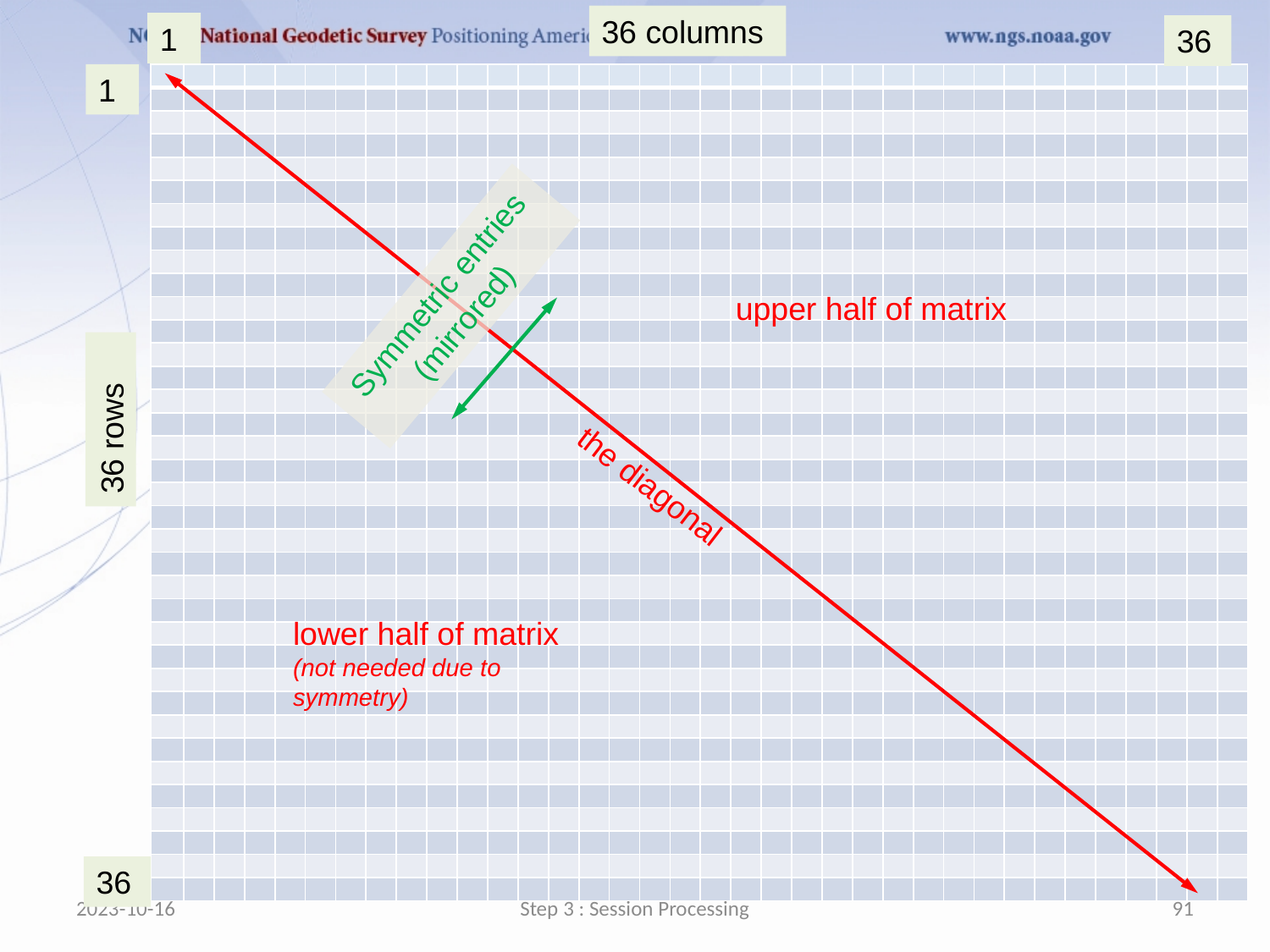

36 columns
1
36
1
|  |  |  |  |  |  |  |  |  |  |  |  |  |  |  |  |  |  |  |  |  |  |  |  |  |  |  |  |  |  |  |  |  |  |  |  |
| --- | --- | --- | --- | --- | --- | --- | --- | --- | --- | --- | --- | --- | --- | --- | --- | --- | --- | --- | --- | --- | --- | --- | --- | --- | --- | --- | --- | --- | --- | --- | --- | --- | --- | --- | --- |
|  |  |  |  |  |  |  |  |  |  |  |  |  |  |  |  |  |  |  |  |  |  |  |  |  |  |  |  |  |  |  |  |  |  |  |  |
|  |  |  |  |  |  |  |  |  |  |  |  |  |  |  |  |  |  |  |  |  |  |  |  |  |  |  |  |  |  |  |  |  |  |  |  |
|  |  |  |  |  |  |  |  |  |  |  |  |  |  |  |  |  |  |  |  |  |  |  |  |  |  |  |  |  |  |  |  |  |  |  |  |
|  |  |  |  |  |  |  |  |  |  |  |  |  |  |  |  |  |  |  |  |  |  |  |  |  |  |  |  |  |  |  |  |  |  |  |  |
|  |  |  |  |  |  |  |  |  |  |  |  |  |  |  |  |  |  |  |  |  |  |  |  |  |  |  |  |  |  |  |  |  |  |  |  |
|  |  |  |  |  |  |  |  |  |  |  |  |  |  |  |  |  |  |  |  |  |  |  |  |  |  |  |  |  |  |  |  |  |  |  |  |
|  |  |  |  |  |  |  |  |  |  |  |  |  |  |  |  |  |  |  |  |  |  |  |  |  |  |  |  |  |  |  |  |  |  |  |  |
|  |  |  |  |  |  |  |  |  |  |  |  |  |  |  |  |  |  |  |  |  |  |  |  |  |  |  |  |  |  |  |  |  |  |  |  |
|  |  |  |  |  |  |  |  |  |  |  |  |  |  |  |  |  |  |  |  |  |  |  |  |  |  |  |  |  |  |  |  |  |  |  |  |
|  |  |  |  |  |  |  |  |  |  |  |  |  |  |  |  |  |  |  |  |  |  |  |  |  |  |  |  |  |  |  |  |  |  |  |  |
|  |  |  |  |  |  |  |  |  |  |  |  |  |  |  |  |  |  |  |  |  |  |  |  |  |  |  |  |  |  |  |  |  |  |  |  |
|  |  |  |  |  |  |  |  |  |  |  |  |  |  |  |  |  |  |  |  |  |  |  |  |  |  |  |  |  |  |  |  |  |  |  |  |
|  |  |  |  |  |  |  |  |  |  |  |  |  |  |  |  |  |  |  |  |  |  |  |  |  |  |  |  |  |  |  |  |  |  |  |  |
|  |  |  |  |  |  |  |  |  |  |  |  |  |  |  |  |  |  |  |  |  |  |  |  |  |  |  |  |  |  |  |  |  |  |  |  |
|  |  |  |  |  |  |  |  |  |  |  |  |  |  |  |  |  |  |  |  |  |  |  |  |  |  |  |  |  |  |  |  |  |  |  |  |
|  |  |  |  |  |  |  |  |  |  |  |  |  |  |  |  |  |  |  |  |  |  |  |  |  |  |  |  |  |  |  |  |  |  |  |  |
|  |  |  |  |  |  |  |  |  |  |  |  |  |  |  |  |  |  |  |  |  |  |  |  |  |  |  |  |  |  |  |  |  |  |  |  |
|  |  |  |  |  |  |  |  |  |  |  |  |  |  |  |  |  |  |  |  |  |  |  |  |  |  |  |  |  |  |  |  |  |  |  |  |
|  |  |  |  |  |  |  |  |  |  |  |  |  |  |  |  |  |  |  |  |  |  |  |  |  |  |  |  |  |  |  |  |  |  |  |  |
|  |  |  |  |  |  |  |  |  |  |  |  |  |  |  |  |  |  |  |  |  |  |  |  |  |  |  |  |  |  |  |  |  |  |  |  |
|  |  |  |  |  |  |  |  |  |  |  |  |  |  |  |  |  |  |  |  |  |  |  |  |  |  |  |  |  |  |  |  |  |  |  |  |
|  |  |  |  |  |  |  |  |  |  |  |  |  |  |  |  |  |  |  |  |  |  |  |  |  |  |  |  |  |  |  |  |  |  |  |  |
|  |  |  |  |  |  |  |  |  |  |  |  |  |  |  |  |  |  |  |  |  |  |  |  |  |  |  |  |  |  |  |  |  |  |  |  |
|  |  |  |  |  |  |  |  |  |  |  |  |  |  |  |  |  |  |  |  |  |  |  |  |  |  |  |  |  |  |  |  |  |  |  |  |
|  |  |  |  |  |  |  |  |  |  |  |  |  |  |  |  |  |  |  |  |  |  |  |  |  |  |  |  |  |  |  |  |  |  |  |  |
|  |  |  |  |  |  |  |  |  |  |  |  |  |  |  |  |  |  |  |  |  |  |  |  |  |  |  |  |  |  |  |  |  |  |  |  |
|  |  |  |  |  |  |  |  |  |  |  |  |  |  |  |  |  |  |  |  |  |  |  |  |  |  |  |  |  |  |  |  |  |  |  |  |
|  |  |  |  |  |  |  |  |  |  |  |  |  |  |  |  |  |  |  |  |  |  |  |  |  |  |  |  |  |  |  |  |  |  |  |  |
|  |  |  |  |  |  |  |  |  |  |  |  |  |  |  |  |  |  |  |  |  |  |  |  |  |  |  |  |  |  |  |  |  |  |  |  |
|  |  |  |  |  |  |  |  |  |  |  |  |  |  |  |  |  |  |  |  |  |  |  |  |  |  |  |  |  |  |  |  |  |  |  |  |
|  |  |  |  |  |  |  |  |  |  |  |  |  |  |  |  |  |  |  |  |  |  |  |  |  |  |  |  |  |  |  |  |  |  |  |  |
|  |  |  |  |  |  |  |  |  |  |  |  |  |  |  |  |  |  |  |  |  |  |  |  |  |  |  |  |  |  |  |  |  |  |  |  |
|  |  |  |  |  |  |  |  |  |  |  |  |  |  |  |  |  |  |  |  |  |  |  |  |  |  |  |  |  |  |  |  |  |  |  |  |
|  |  |  |  |  |  |  |  |  |  |  |  |  |  |  |  |  |  |  |  |  |  |  |  |  |  |  |  |  |  |  |  |  |  |  |  |
|  |  |  |  |  |  |  |  |  |  |  |  |  |  |  |  |  |  |  |  |  |  |  |  |  |  |  |  |  |  |  |  |  |  |  |  |
Symmetric entries
(mirrored)
upper half of matrix
36 rows
the diagonal
lower half of matrix
(not needed due to symmetry)
36
2023-10-16
Step 3 : Session Processing
91